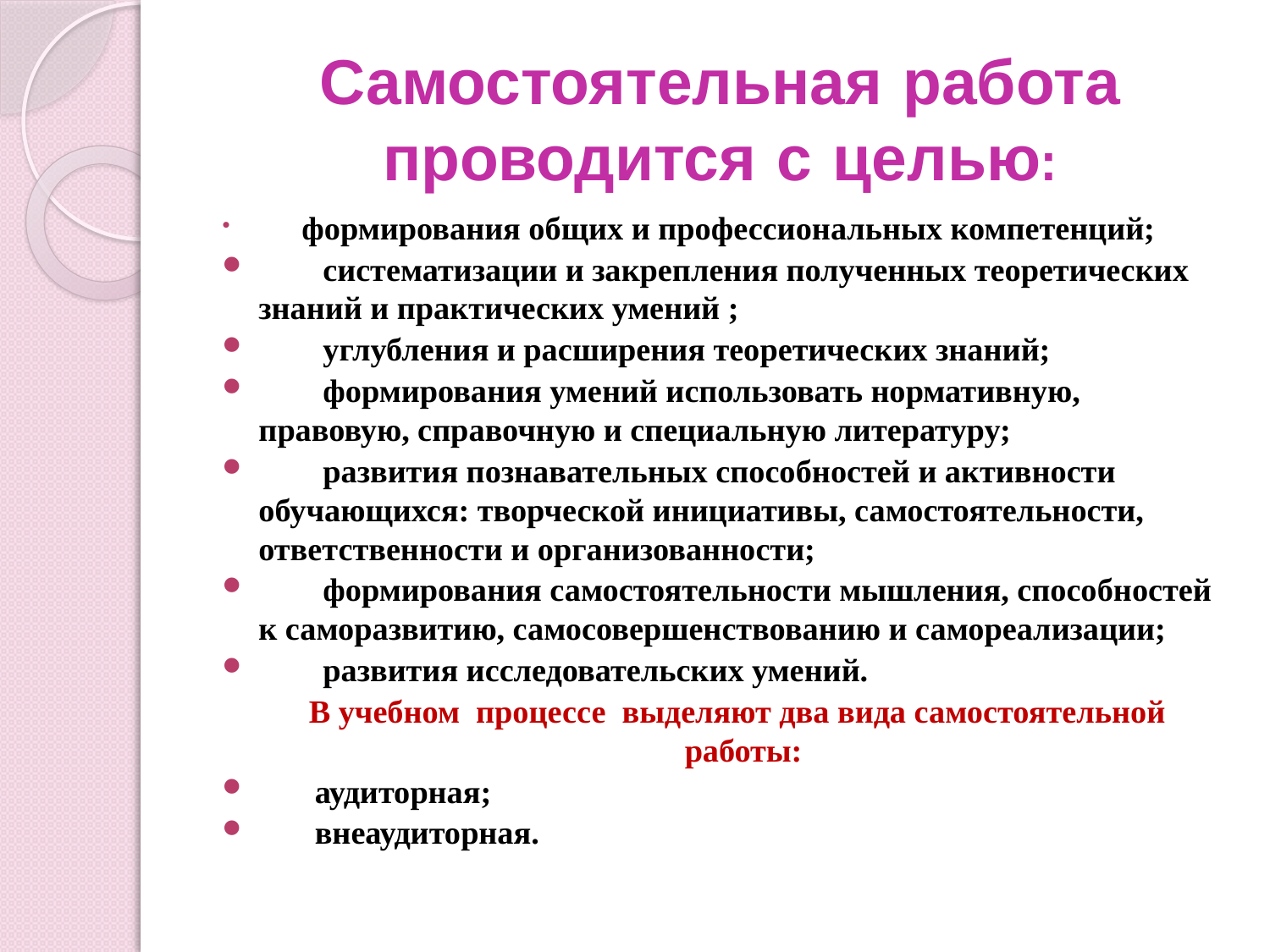

# Самостоятельная работа проводится с целью:
        формирования общих и профессиональных компетенций;
        систематизации и закрепления полученных теоретических знаний и практических умений ;
        углубления и расширения теоретических знаний;
        формирования умений использовать нормативную, правовую, справочную и специальную литературу;
        развития познавательных способностей и активности обучающихся: творческой инициативы, самостоятельности, ответственности и организованности;
        формирования самостоятельности мышления, способностей к саморазвитию, самосовершенствованию и самореализации;
        развития исследовательских умений.
   В учебном  процессе  выделяют два вида самостоятельной работы:
       аудиторная;
       внеаудиторная.